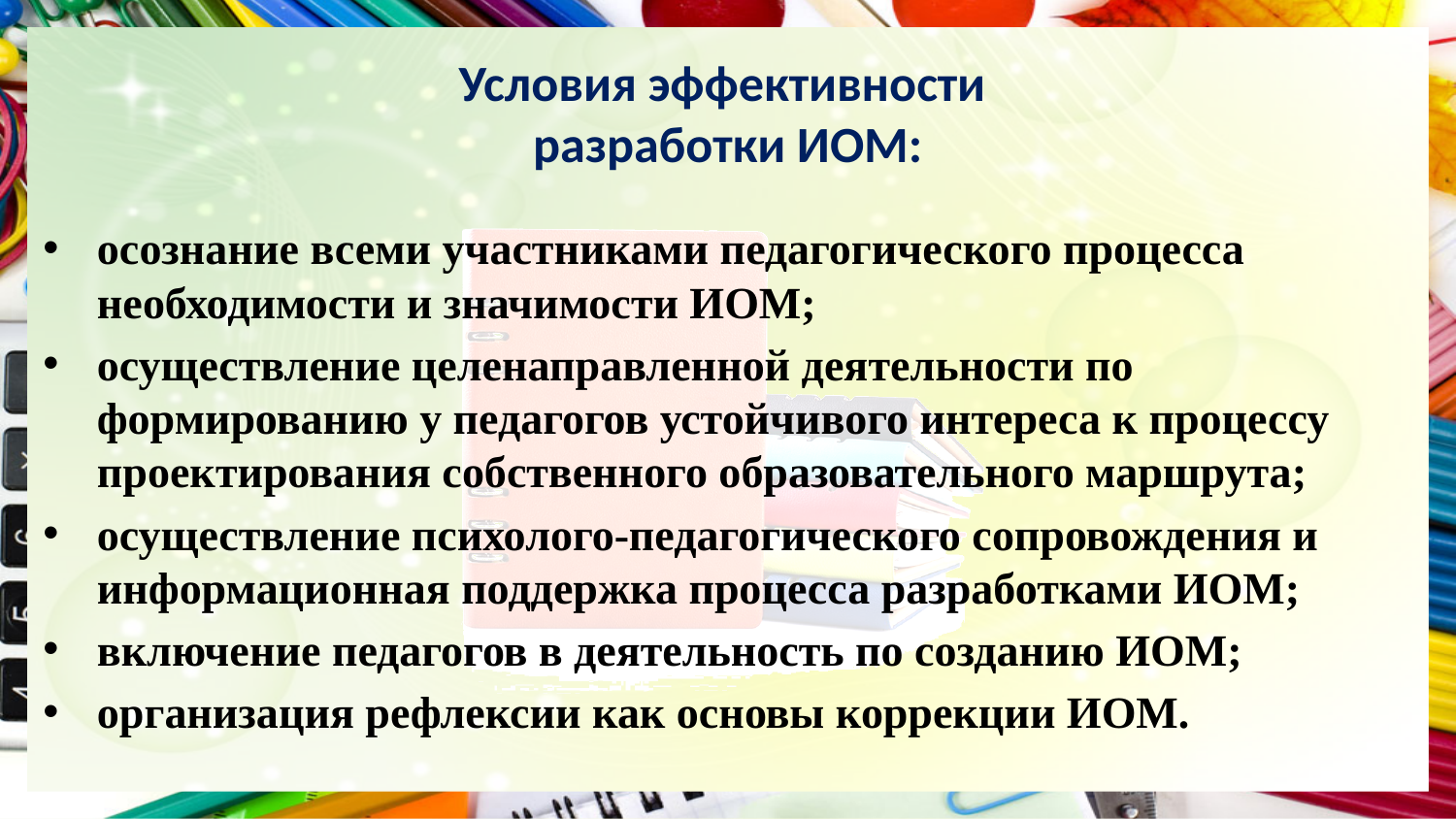

# Условия эффективности разработки ИОМ:
осознание всеми участниками педагогического процесса необходимости и значимости ИОМ;
осуществление целенаправленной деятельности по формированию у педагогов устойчивого интереса к процессу проектирования собственного образовательного маршрута;
осуществление психолого-педагогического сопровождения и информационная поддержка процесса разработками ИОМ;
включение педагогов в деятельность по созданию ИОМ;
организация рефлексии как основы коррекции ИОМ.